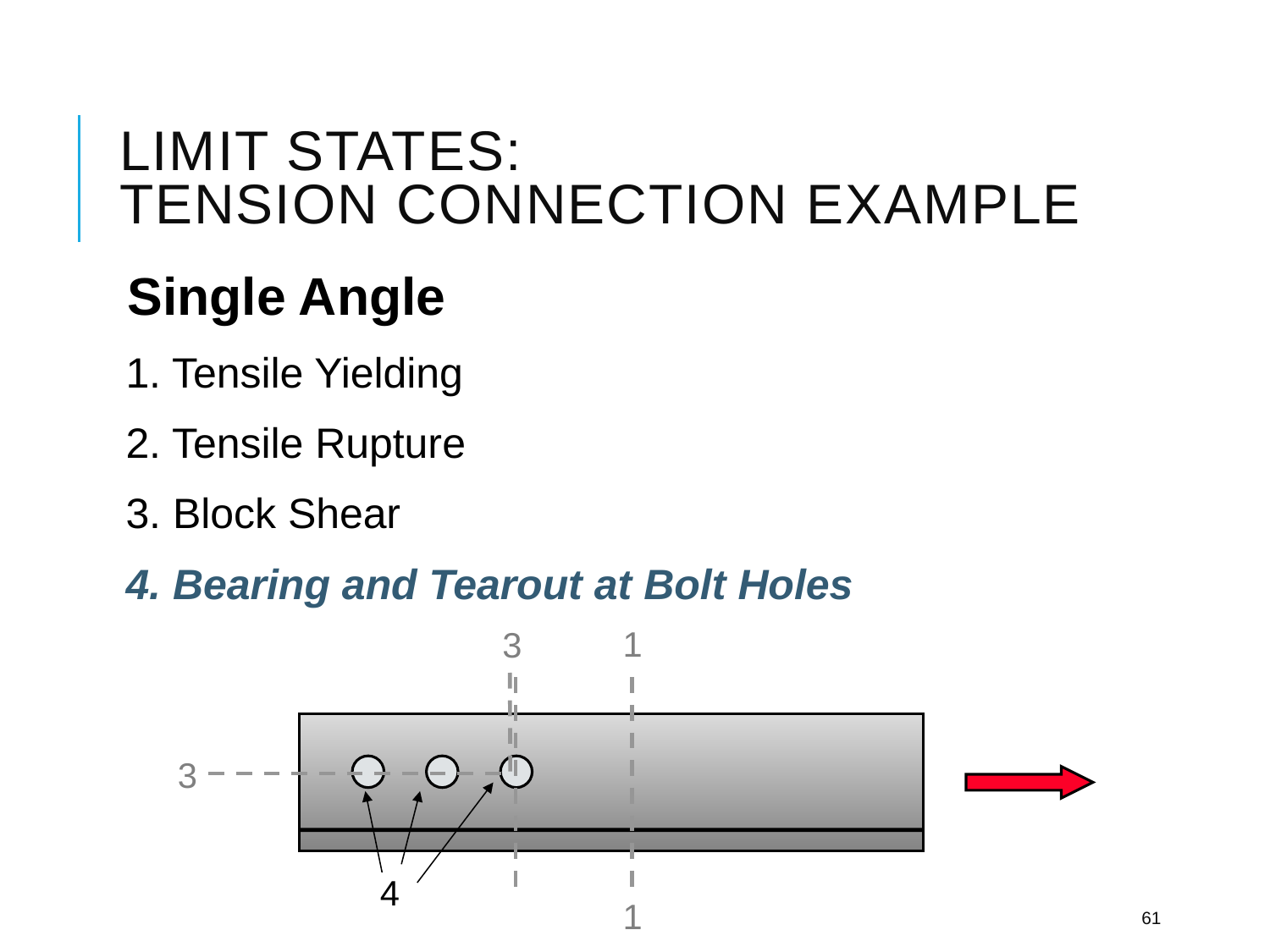

# Limit states: Tension connection example
Single Angle
1. Tensile Yielding
2. Tensile Rupture
3. Block Shear
4. Bearing and Tearout at Bolt Holes
1
3

3

4
1
61